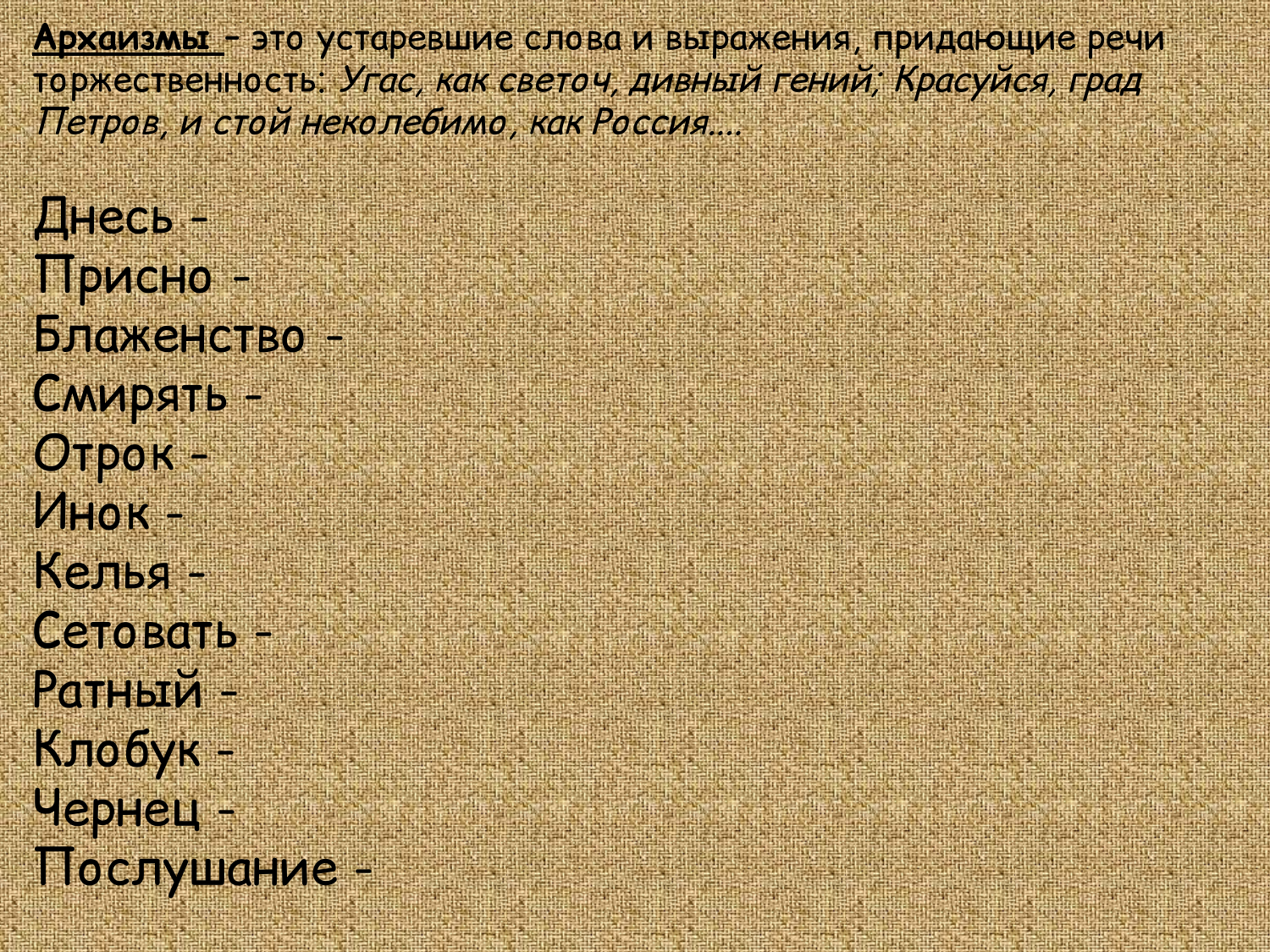

Архаизмы – это устаревшие слова и выражения, придающие речи торжественность: Угас, как светоч, дивный гений; Красуйся, град Петров, и стой неколебимо, как Россия....

Днесь -
Присно -
Блаженство -
Смирять -
Отрок -
Инок -
Келья -
Сетовать -
Ратный -
Клобук -
Чернец -
Послушание -